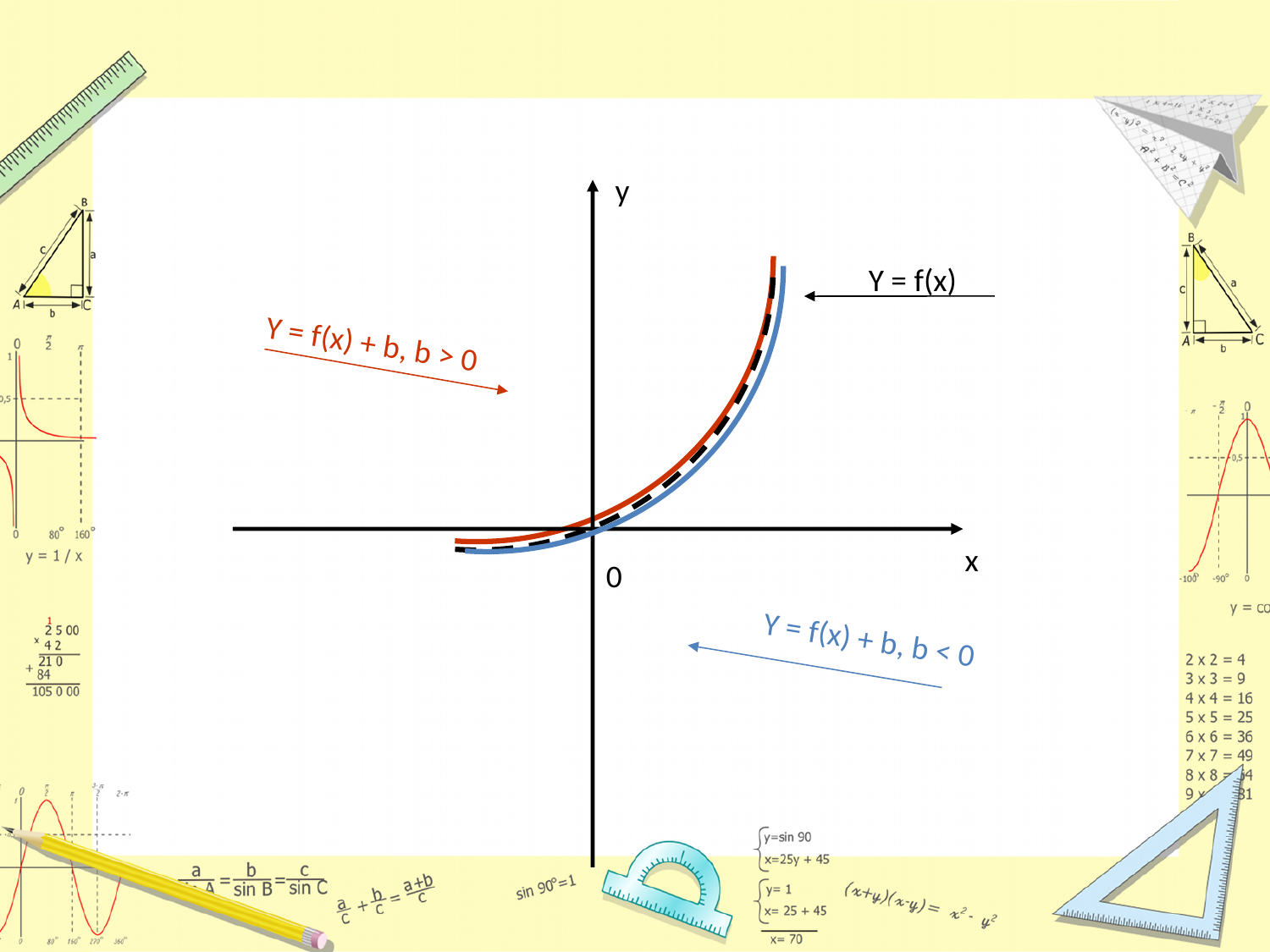

у

Y = f(x)

Y = f(x) + b, b > 0

х
0
Y = f(x) + b, b < 0